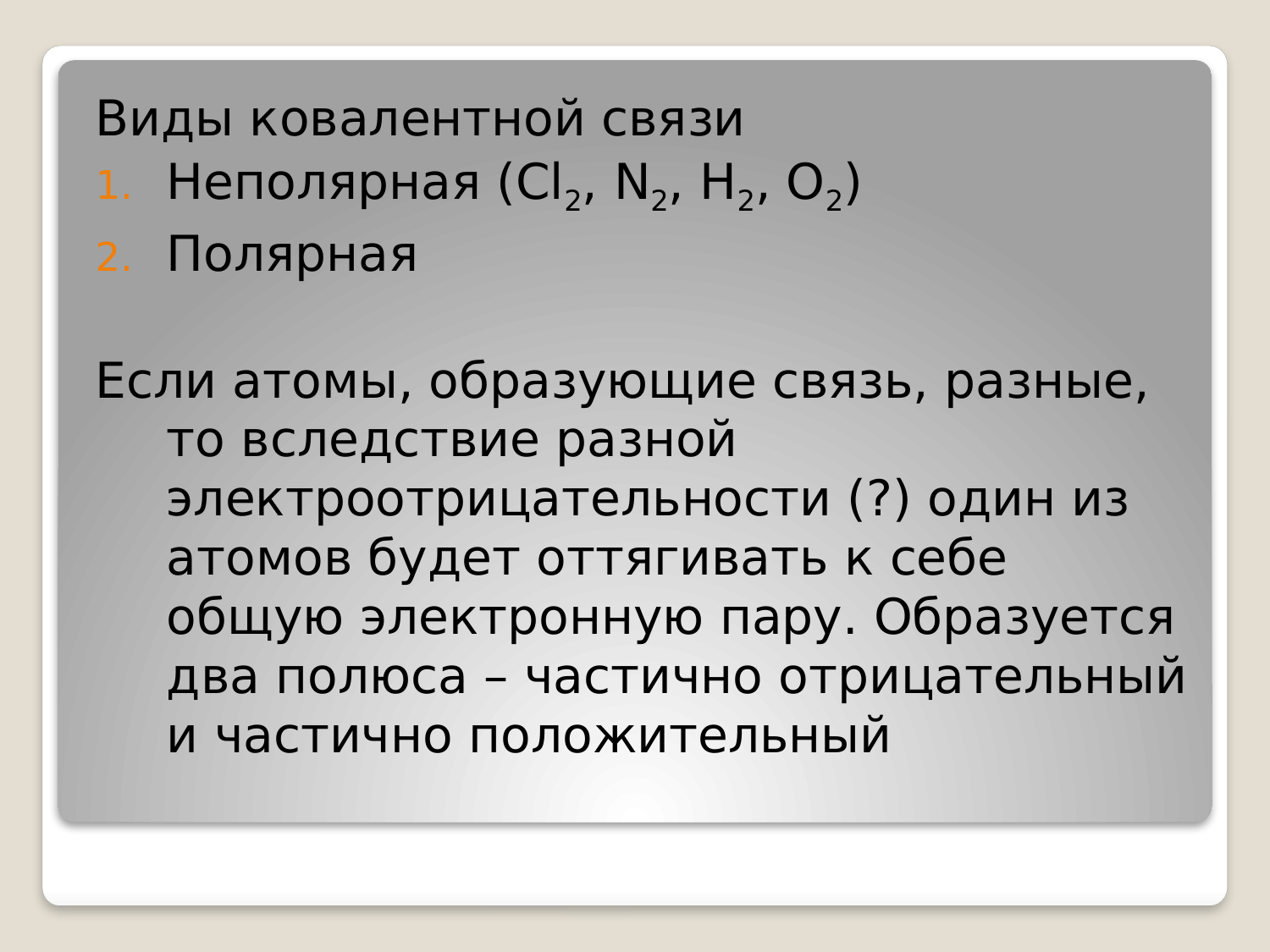

Виды ковалентной связи
Неполярная (Cl2, N2, H2, O2)
Полярная

Если атомы, образующие связь, разные, то вследствие разной электроотрицательности (?) один из атомов будет оттягивать к себе общую электронную пару. Образуется два полюса – частично отрицательный и частично положительный